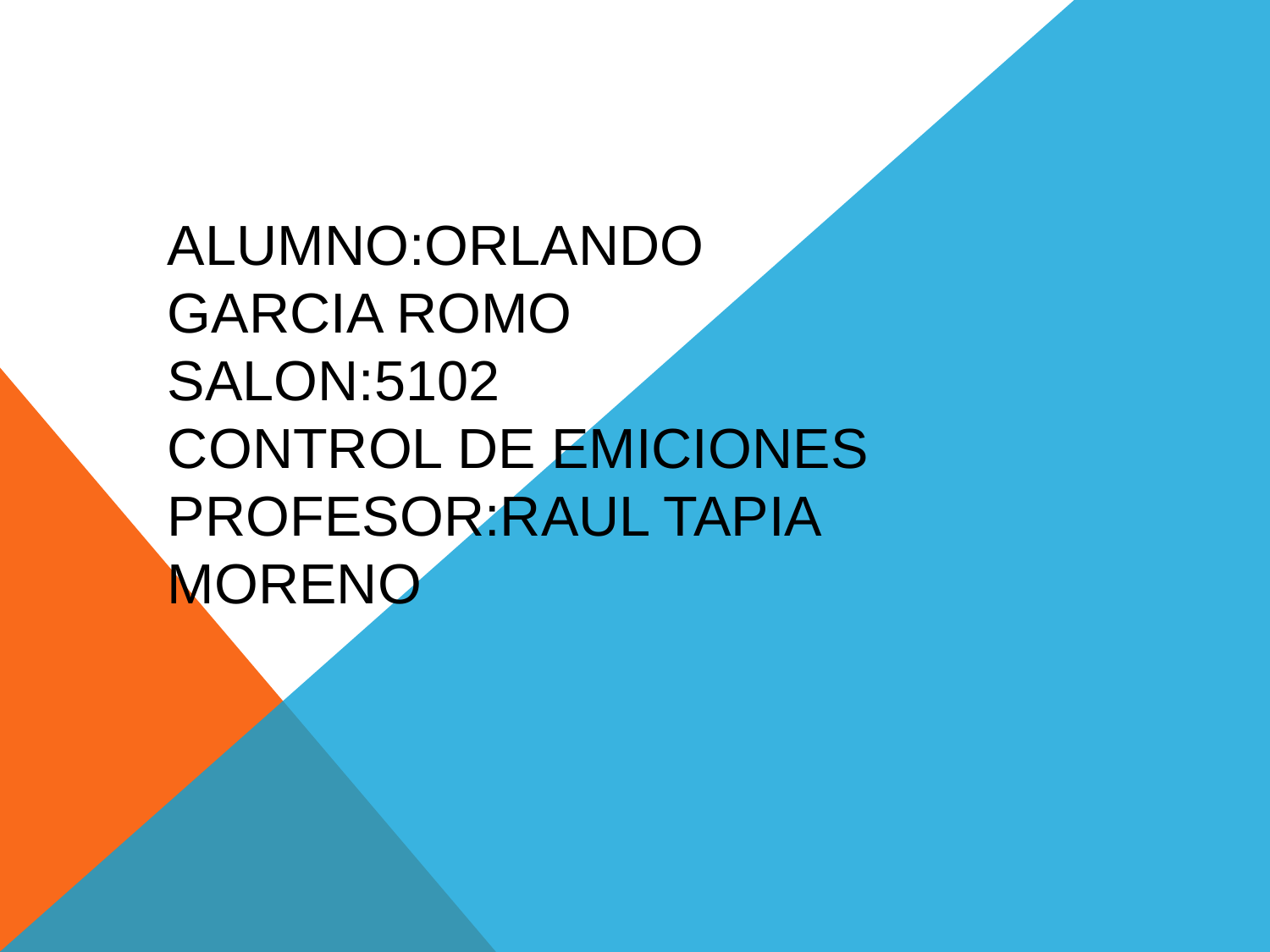

# ALUMNO:ORLANDO GARCIA ROMO SALON:5102 CONTROL DE EMICIONES PROFESOR:RAUL TAPIA MORENO